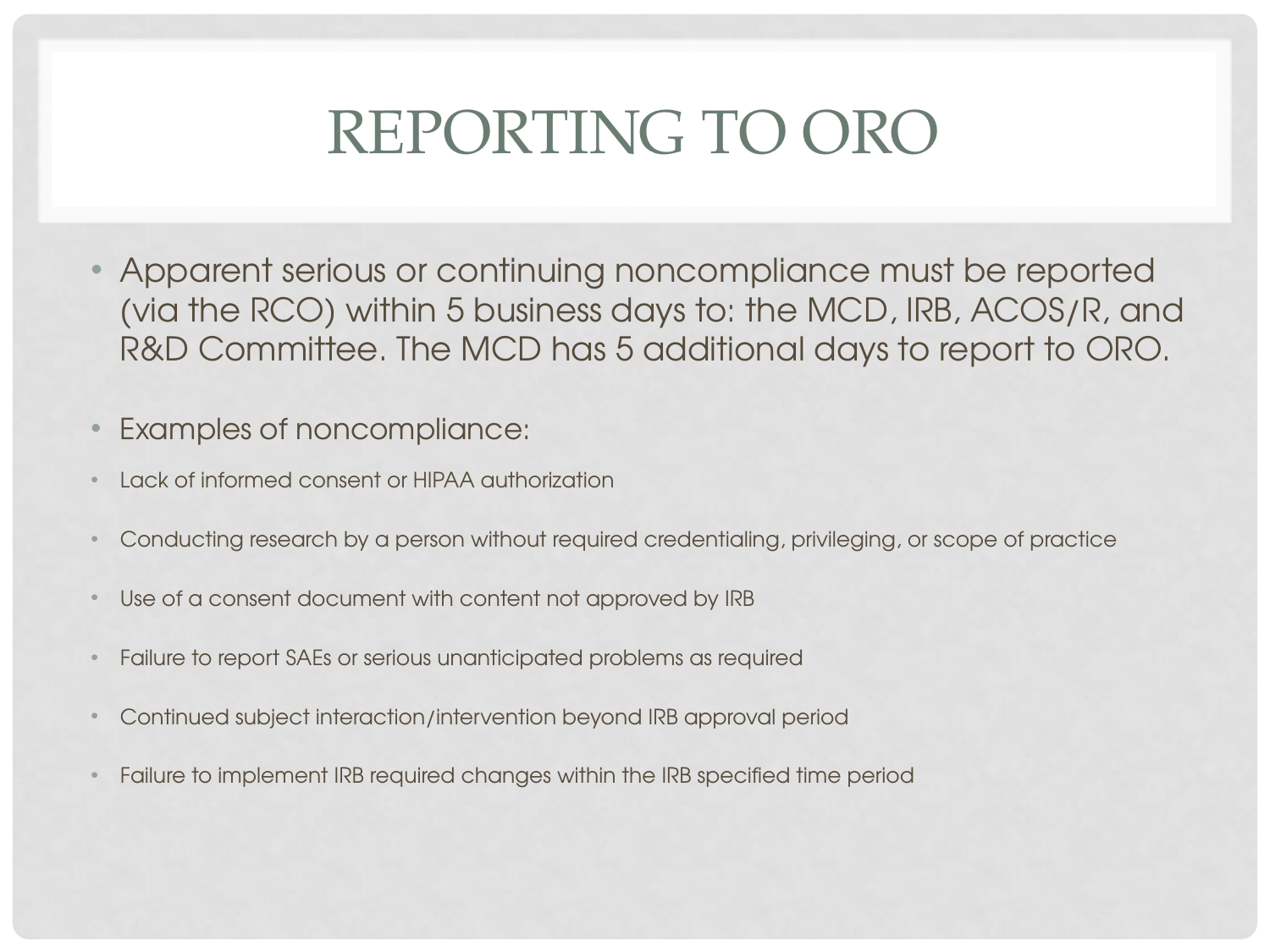

# Reporting to ORO
Apparent serious or continuing noncompliance must be reported (via the RCO) within 5 business days to: the MCD, IRB, ACOS/R, and R&D Committee. The MCD has 5 additional days to report to ORO.

Examples of noncompliance:

Lack of informed consent or HIPAA authorization

Conducting research by a person without required credentialing, privileging, or scope of practice

Use of a consent document with content not approved by IRB

Failure to report SAEs or serious unanticipated problems as required

Continued subject interaction/intervention beyond IRB approval period

Failure to implement IRB required changes within the IRB specified time period